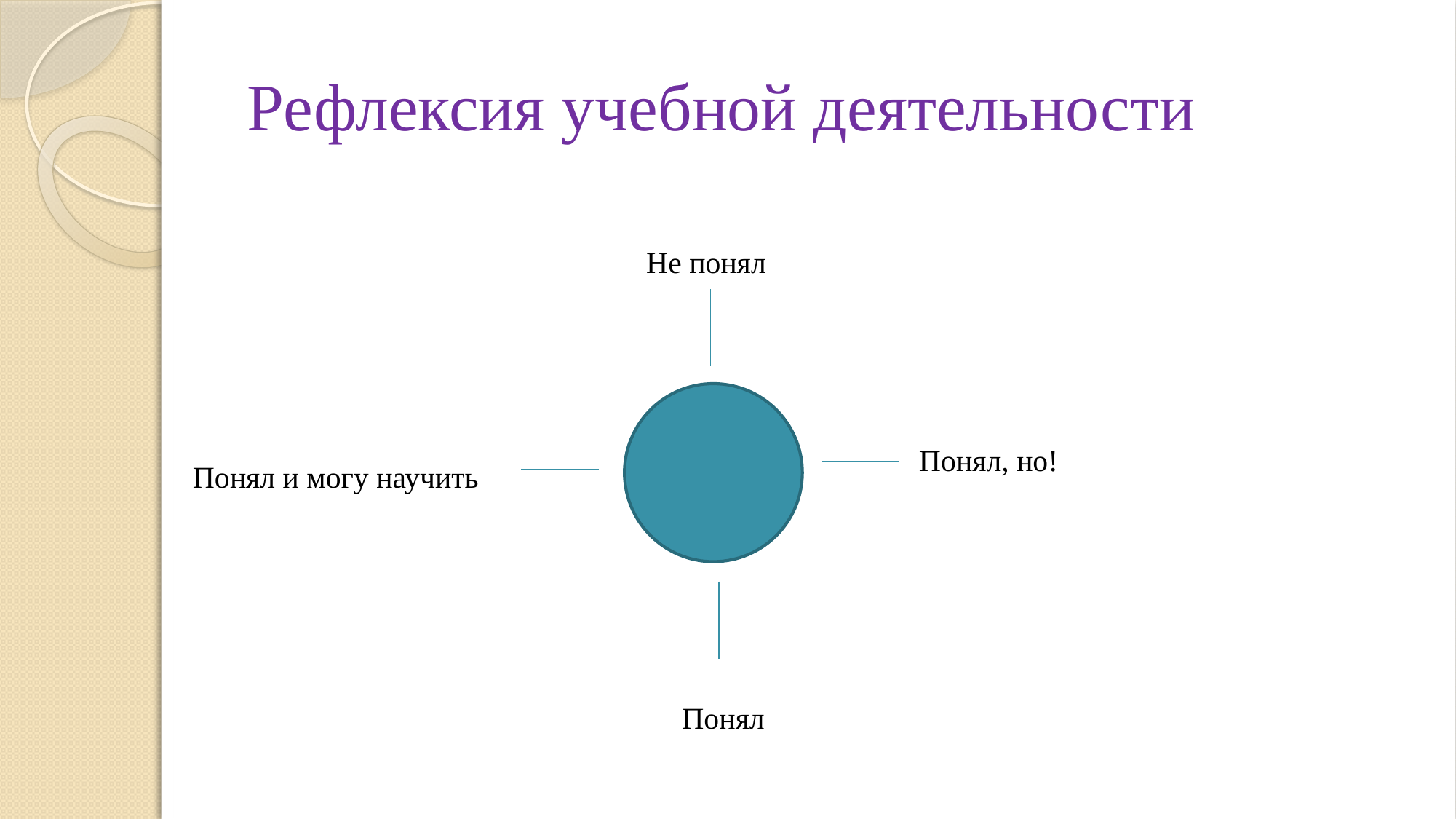

# Рефлексия учебной деятельности
Не понял

Понял, но!
Понял и могу научить
Понял